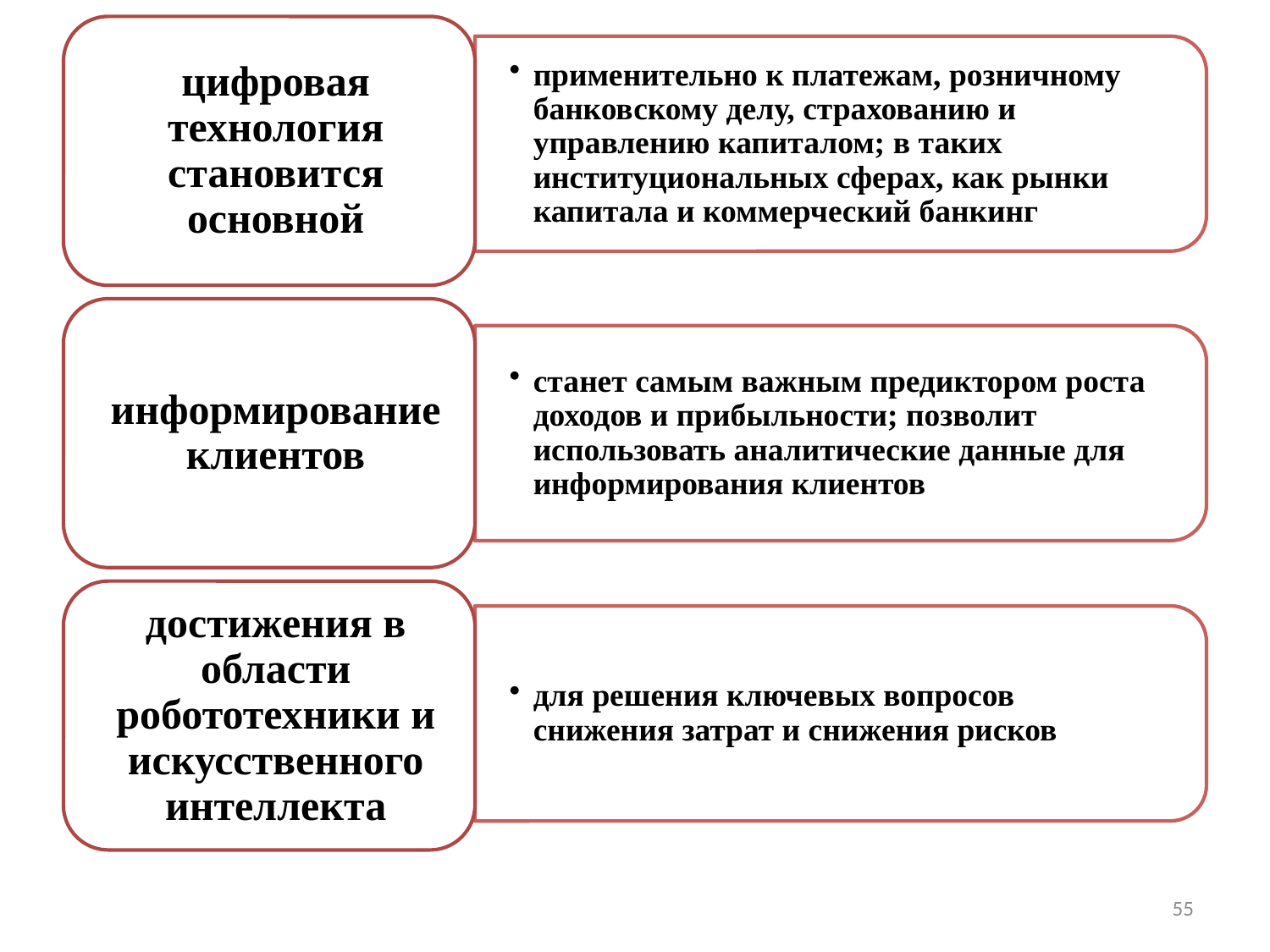

применительно к платежам, розничному банковскому делу, страхованию и управлению капиталом; в таких институциональных сферах, как рынки капитала и коммерческий банкинг
цифровая технология становится основной
станет самым важным предиктором роста доходов и прибыльности; позволит использовать аналитические данные для информирования клиентов
информирование клиентов
для решения ключевых вопросов снижения затрат и снижения рисков
достижения в области робототехники и искусственного интеллекта
55